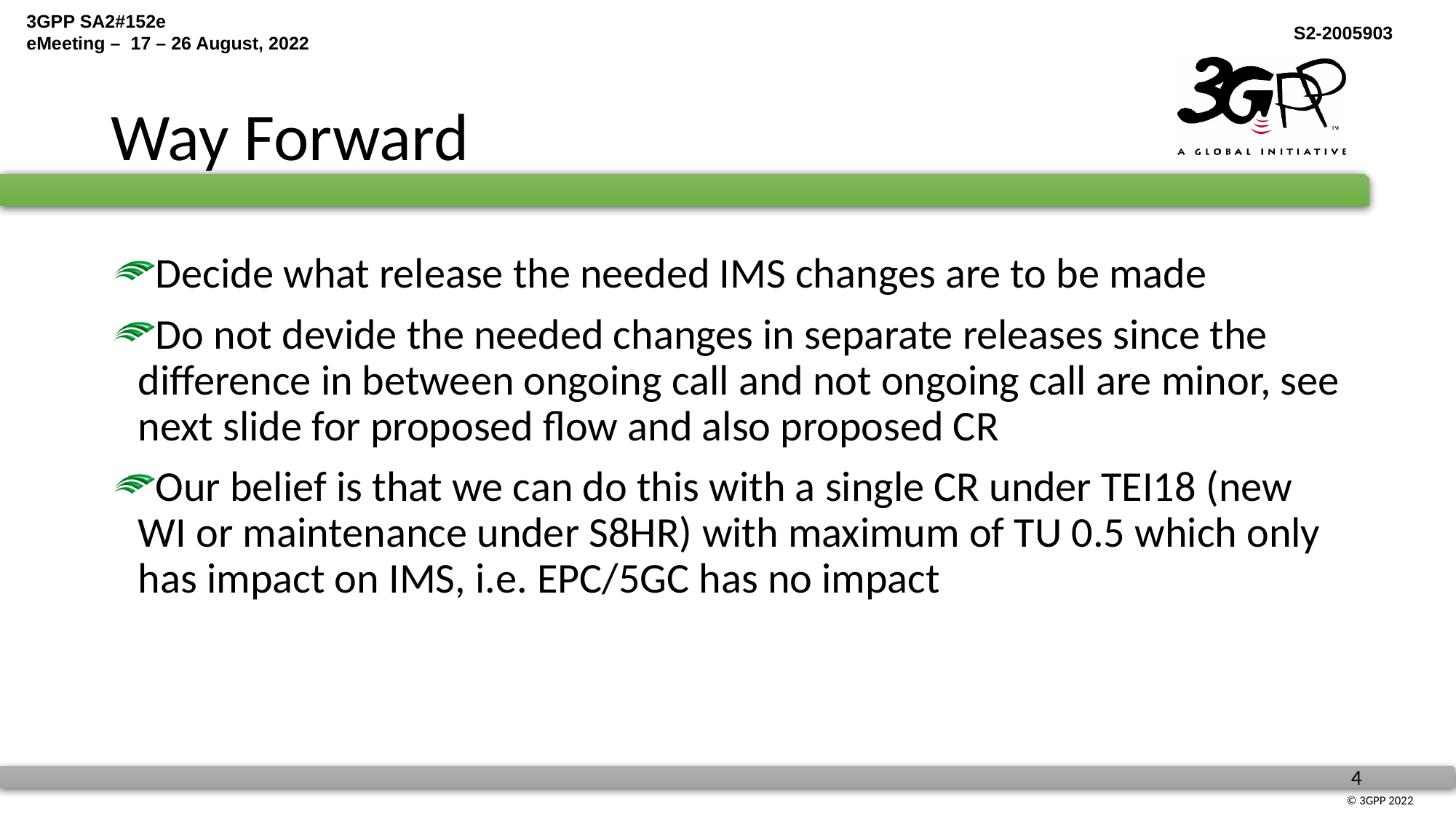

# Way Forward
Decide what release the needed IMS changes are to be made
Do not devide the needed changes in separate releases since the difference in between ongoing call and not ongoing call are minor, see next slide for proposed flow and also proposed CR
Our belief is that we can do this with a single CR under TEI18 (new WI or maintenance under S8HR) with maximum of TU 0.5 which only has impact on IMS, i.e. EPC/5GC has no impact